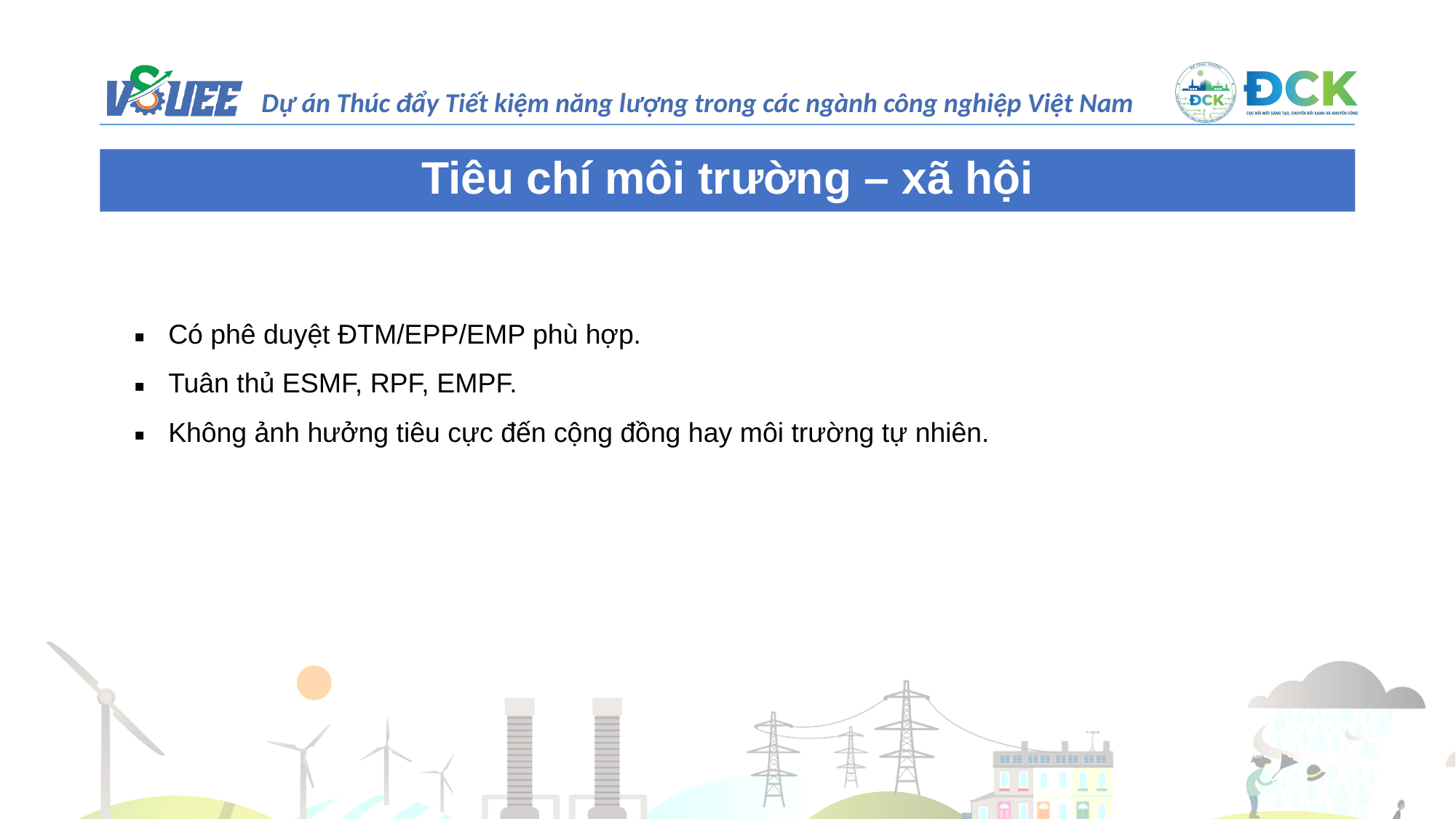

Tiêu chí môi trường – xã hội
Có phê duyệt ĐTM/EPP/EMP phù hợp.
Tuân thủ ESMF, RPF, EMPF.
Không ảnh hưởng tiêu cực đến cộng đồng hay môi trường tự nhiên.